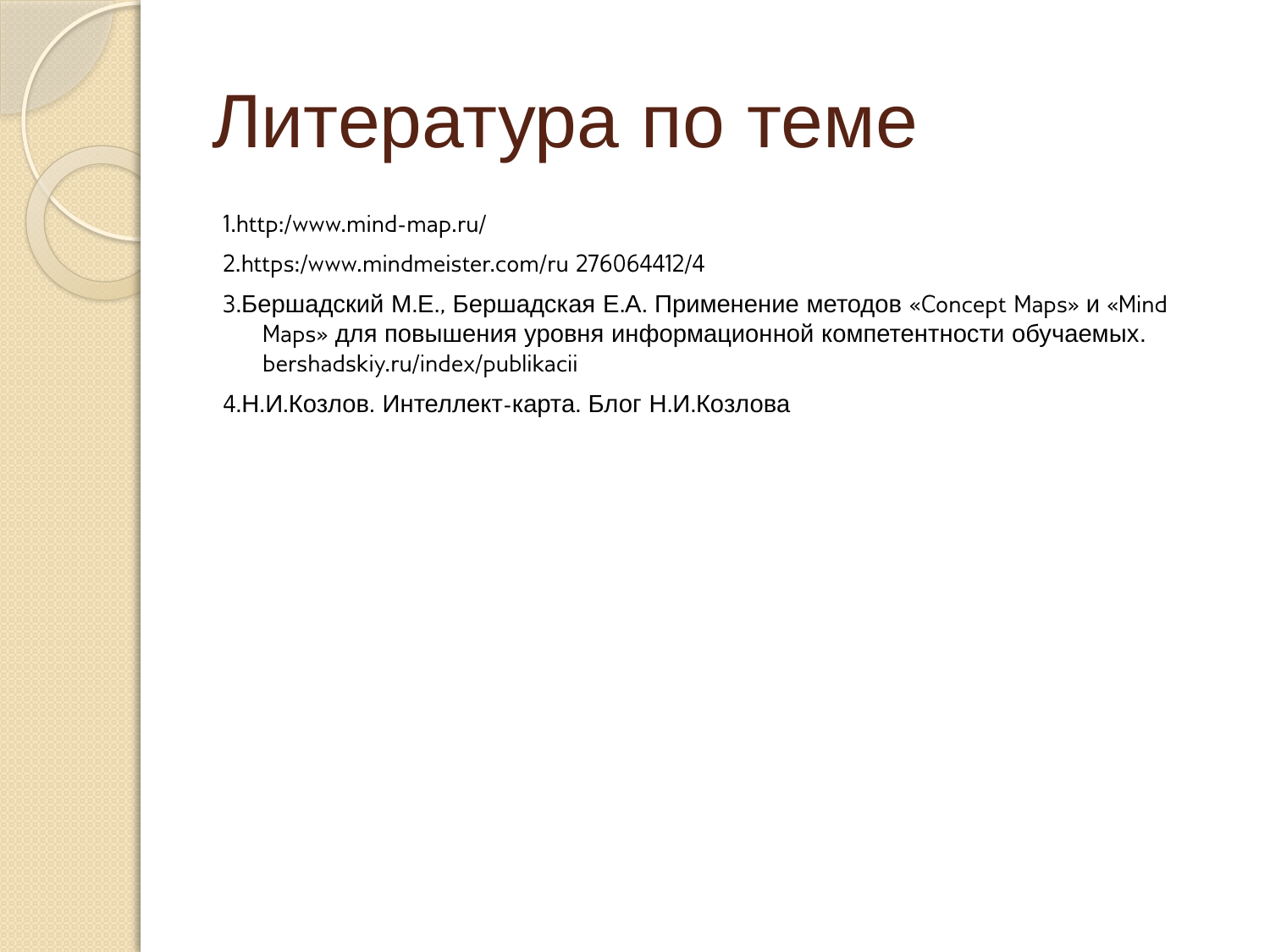

# Литература по теме
1.http:/www.mind-map.ru/
2.https:/www.mindmeister.com/ru 276064412/4
3.Бершадский М.Е., Бершадская Е.А. Применение методов «Concept Maps» и «Mind Maps» для повышения уровня информационной компетентности обучаемых. bershadskiy.ru/index/publikacii
4.Н.И.Козлов. Интеллект-карта. Блог Н.И.Козлова